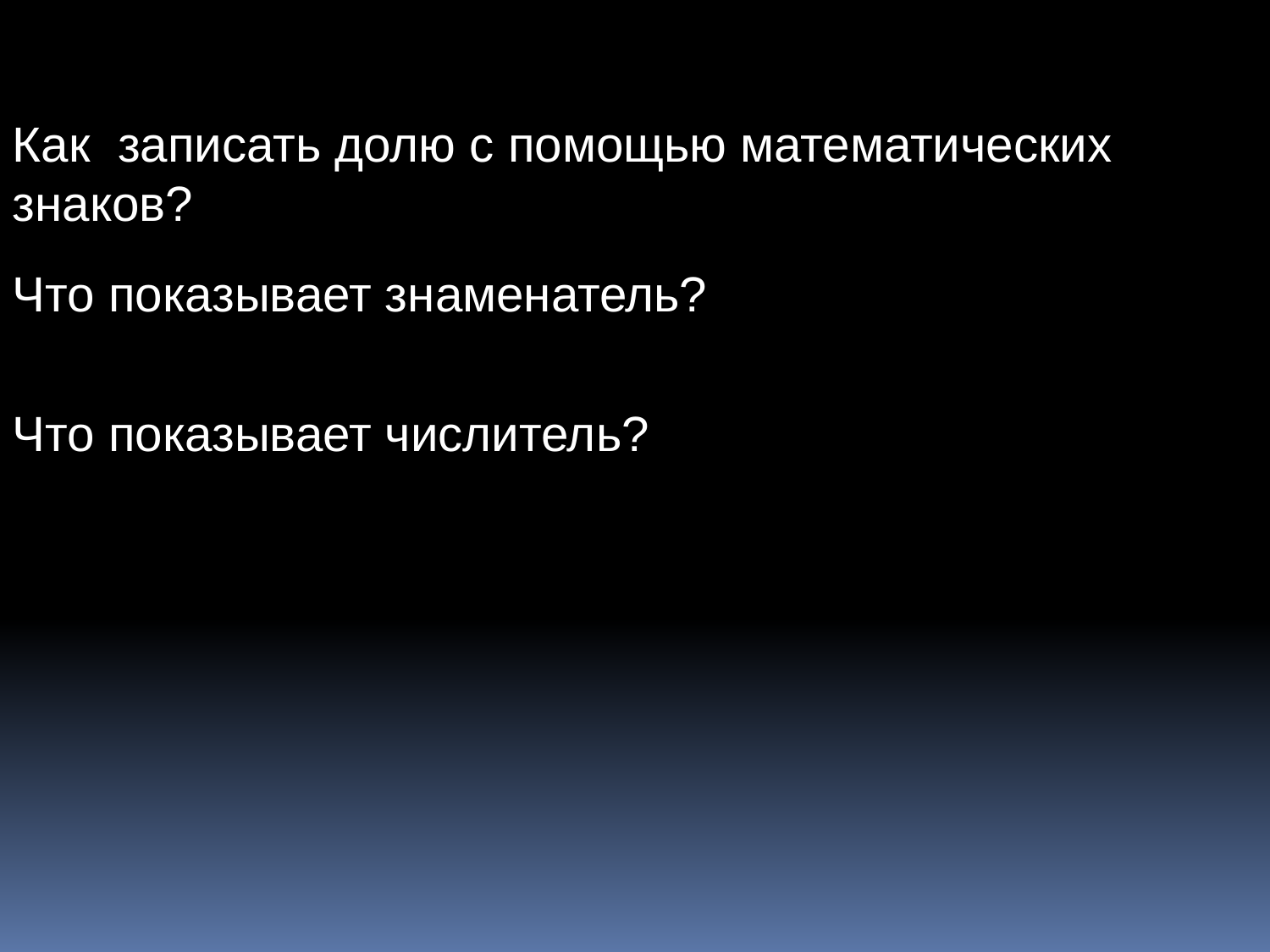

Как  записать долю с помощью математических знаков?
Что показывает знаменатель?
Что показывает числитель?